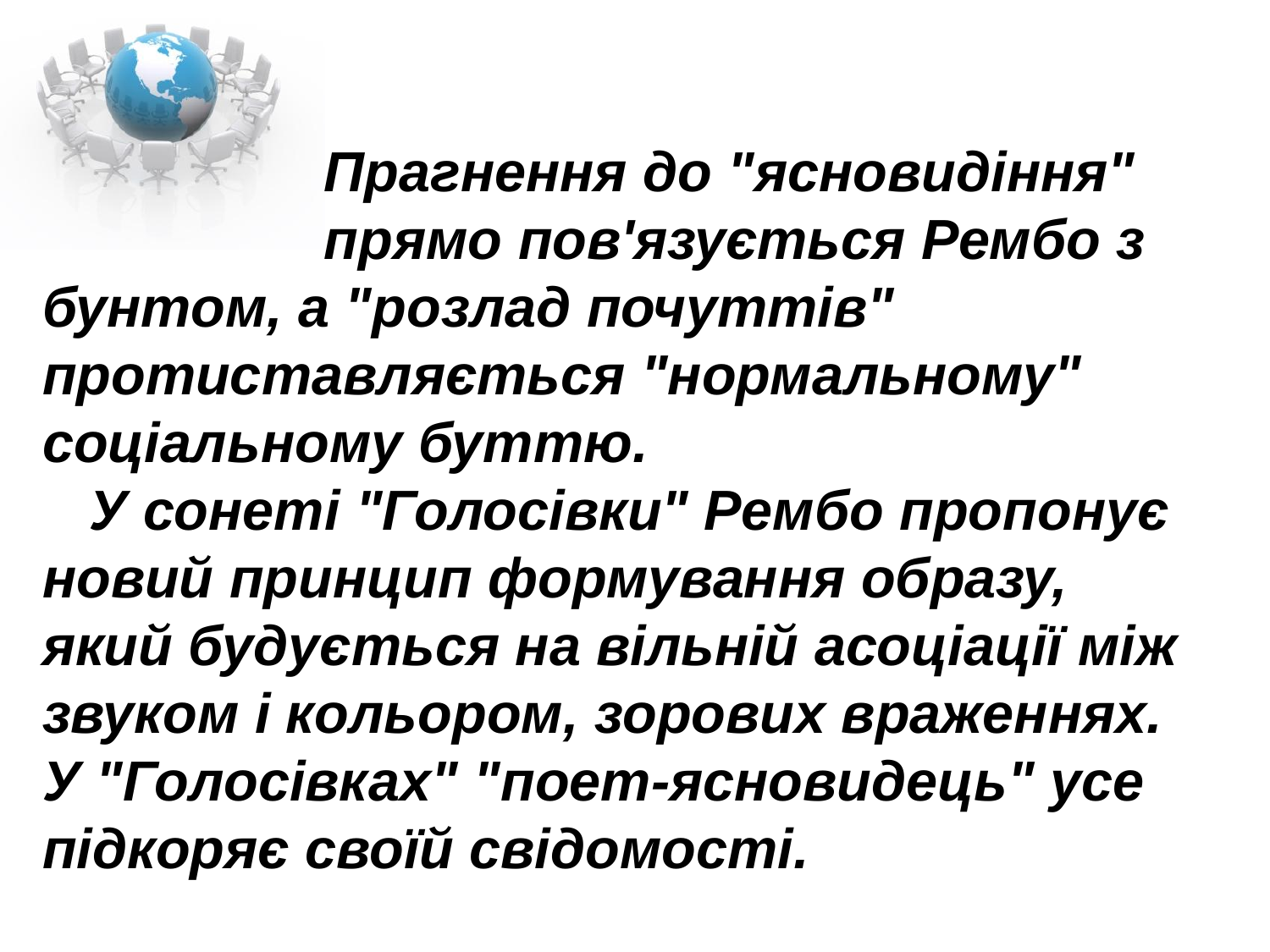

Прагнення до "ясновидіння"
                  прямо пов'язується Рембо з бунтом, а "розлад почуттів" протиставляється "нормальному" соціальному буттю.
   У сонеті "Голосівки" Рембо пропонує новий принцип формування образу, який будується на вільній асоціації між звуком і кольором, зорових враженнях. У "Голосівках" "поет-ясновидець" усе підкоряє своїй свідомості.